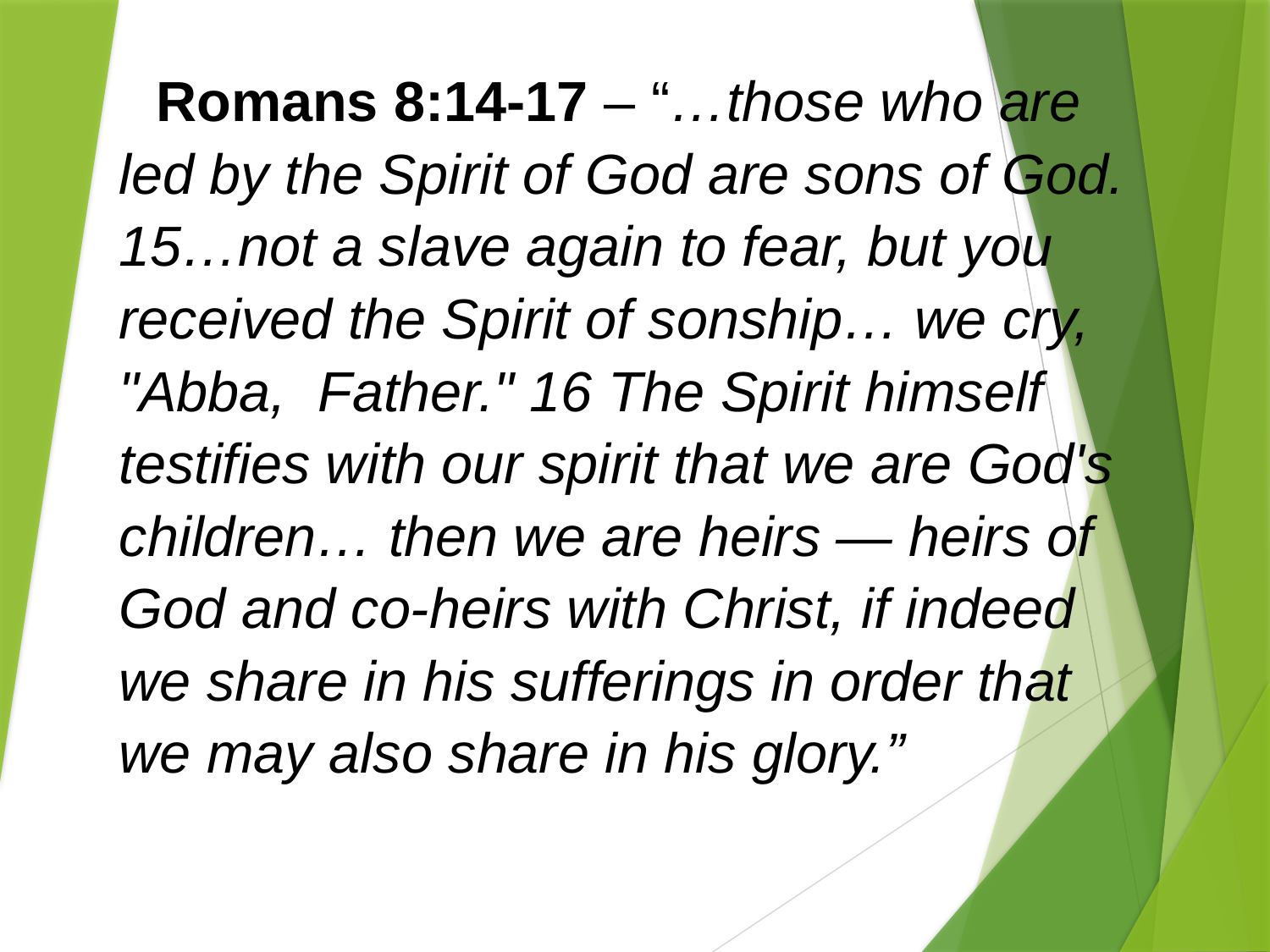

Romans 8:14-17 – “…those who are led by the Spirit of God are sons of God. 15…not a slave again to fear, but you received the Spirit of sonship… we cry, "Abba,  Father." 16 The Spirit himself testifies with our spirit that we are God's children… then we are heirs — heirs of God and co-heirs with Christ, if indeed we share in his sufferings in order that we may also share in his glory.”